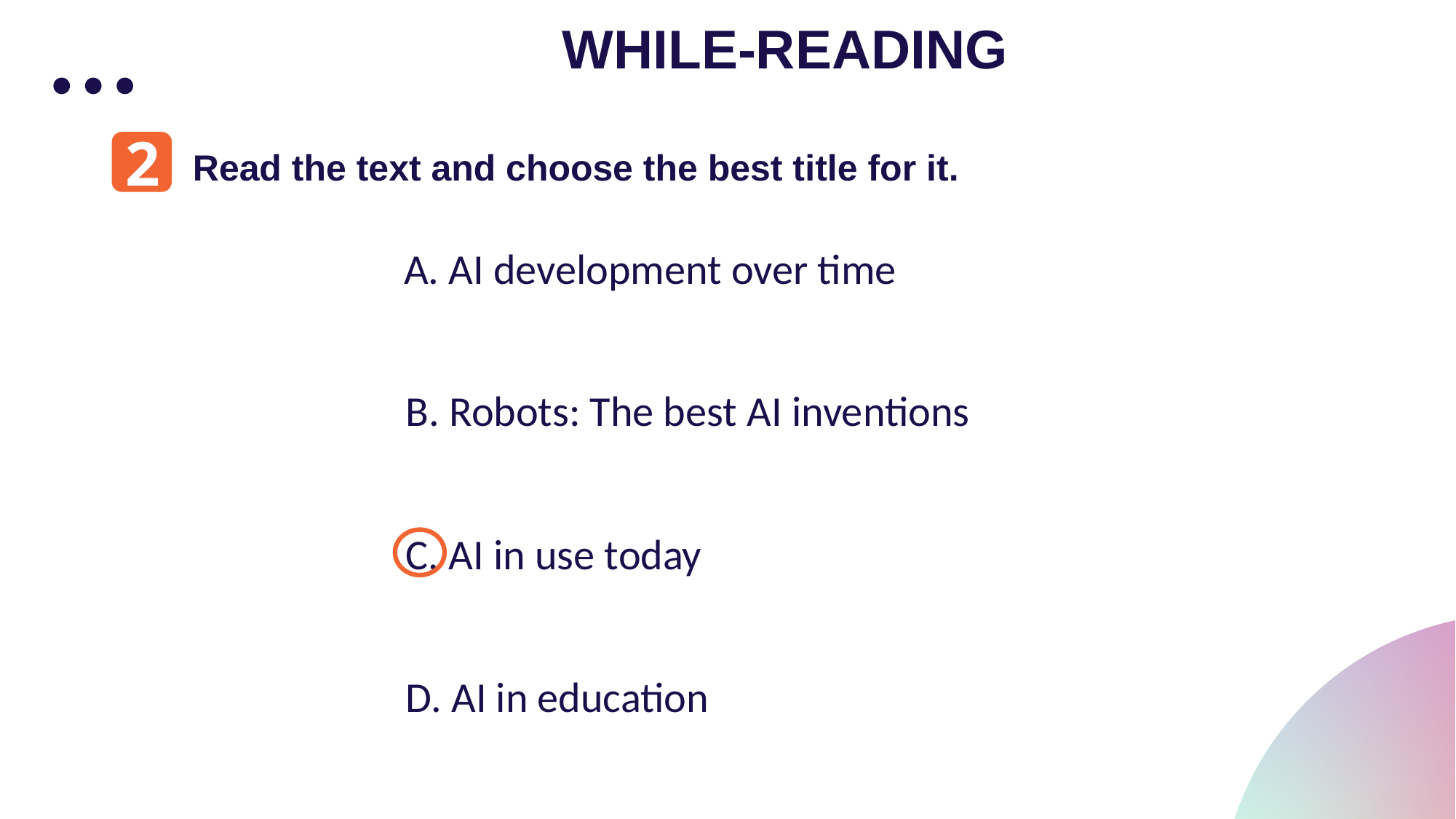

WHILE-READING
2

Read the text and choose the best title for it.
A. AI development over time
B. Robots: The best AI inventions
C. AI in use today

D. AI in education